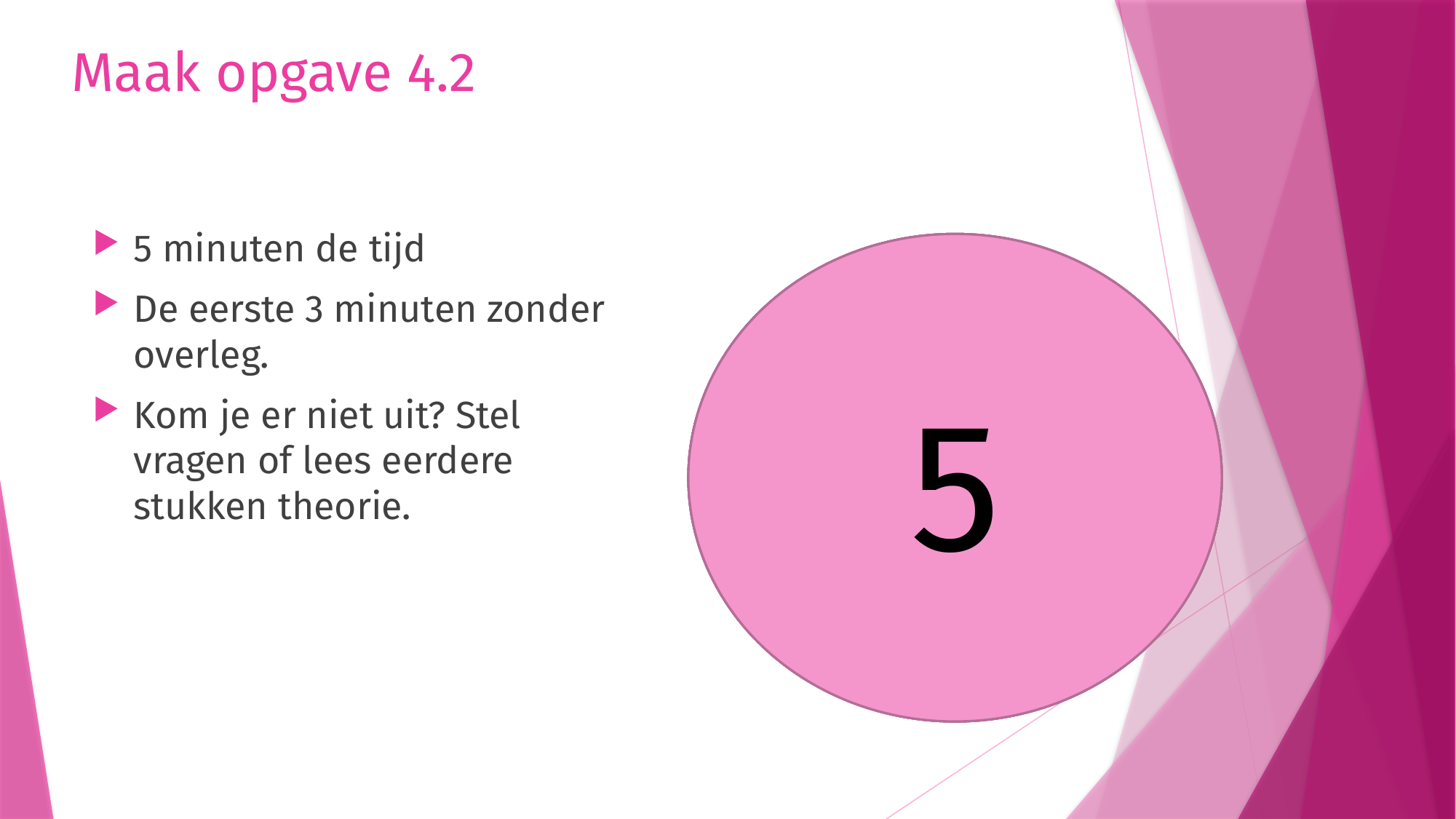

# Maak opgave 4.2
5 minuten de tijd
De eerste 3 minuten zonder overleg.
Kom je er niet uit? Stel vragen of lees eerdere stukken theorie.

5
4
3
1
2